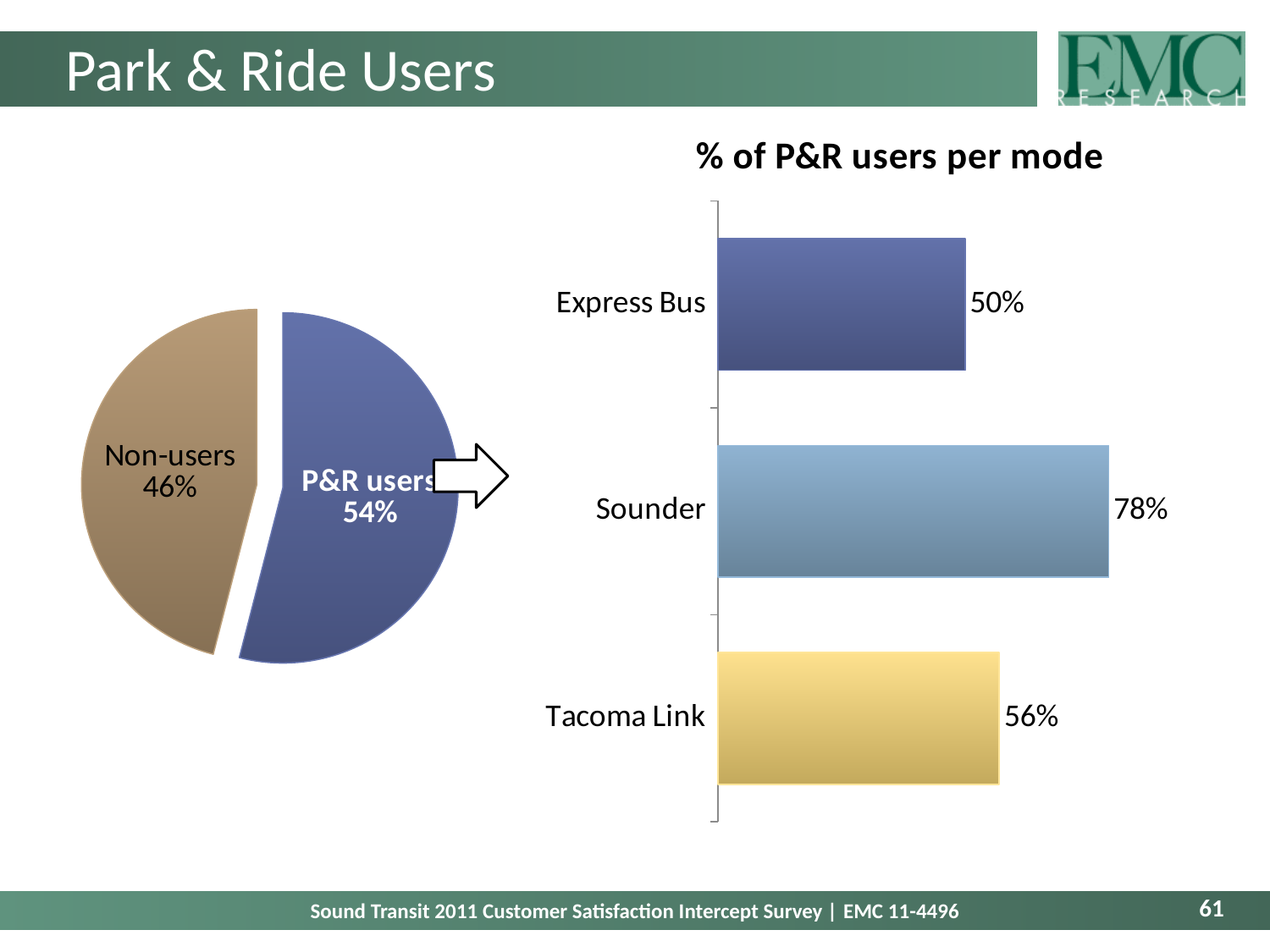

# Park & Ride Users

### Chart: % of P&R users per mode

| Category | P&R Users |
|---|---|
| Express Bus | 0.4950495049504916 |
| Sounder | 0.7830648310300787 |
| Tacoma Link | 0.5636599326818347 |

### Chart

| Category | Column1 |
|---|---|
| P&R users | 0.54 |
| Non-users | 0.46 |